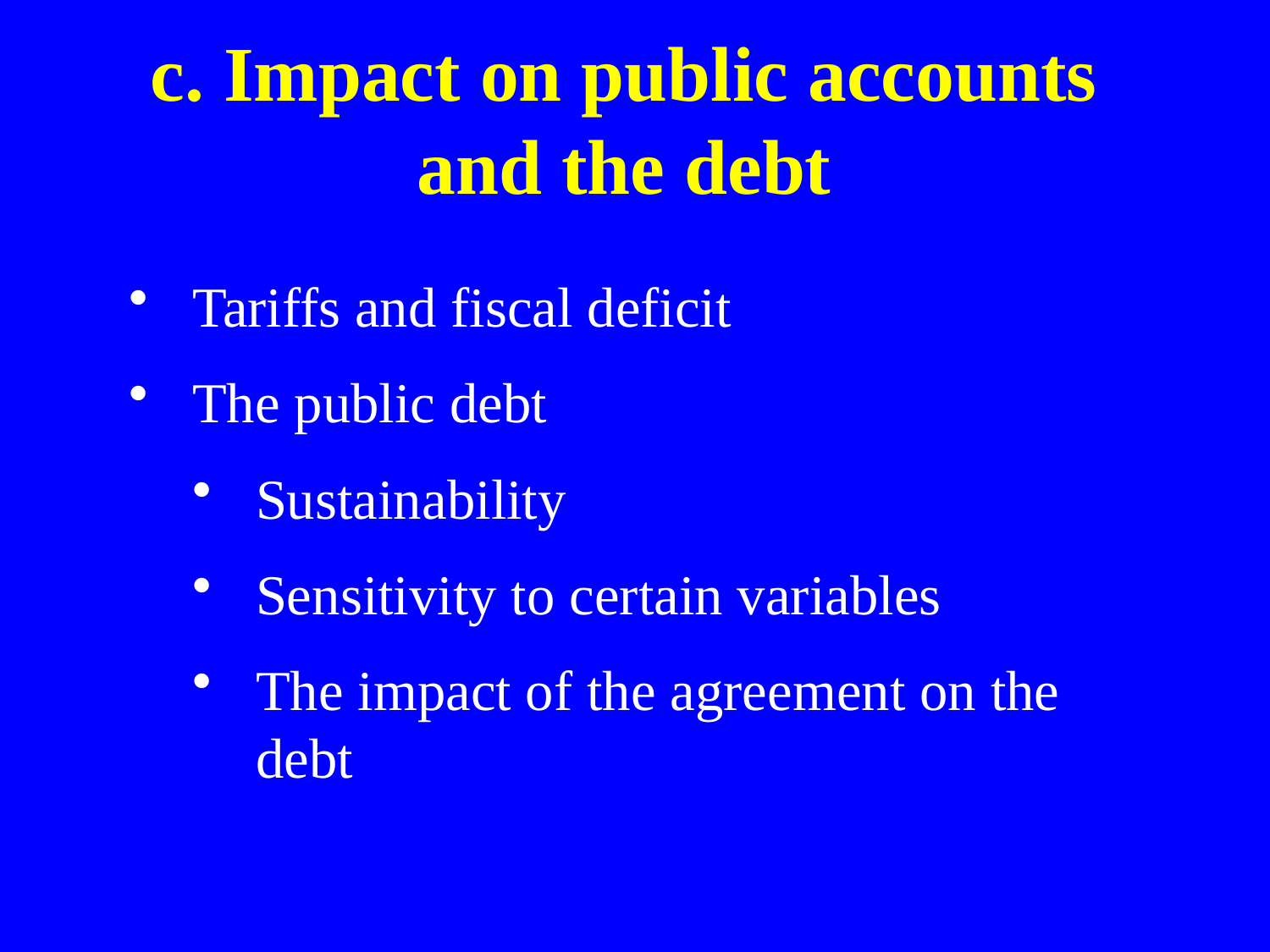

# c. Impact on public accounts and the debt
Tariffs and fiscal deficit
The public debt
Sustainability
Sensitivity to certain variables
The impact of the agreement on the debt